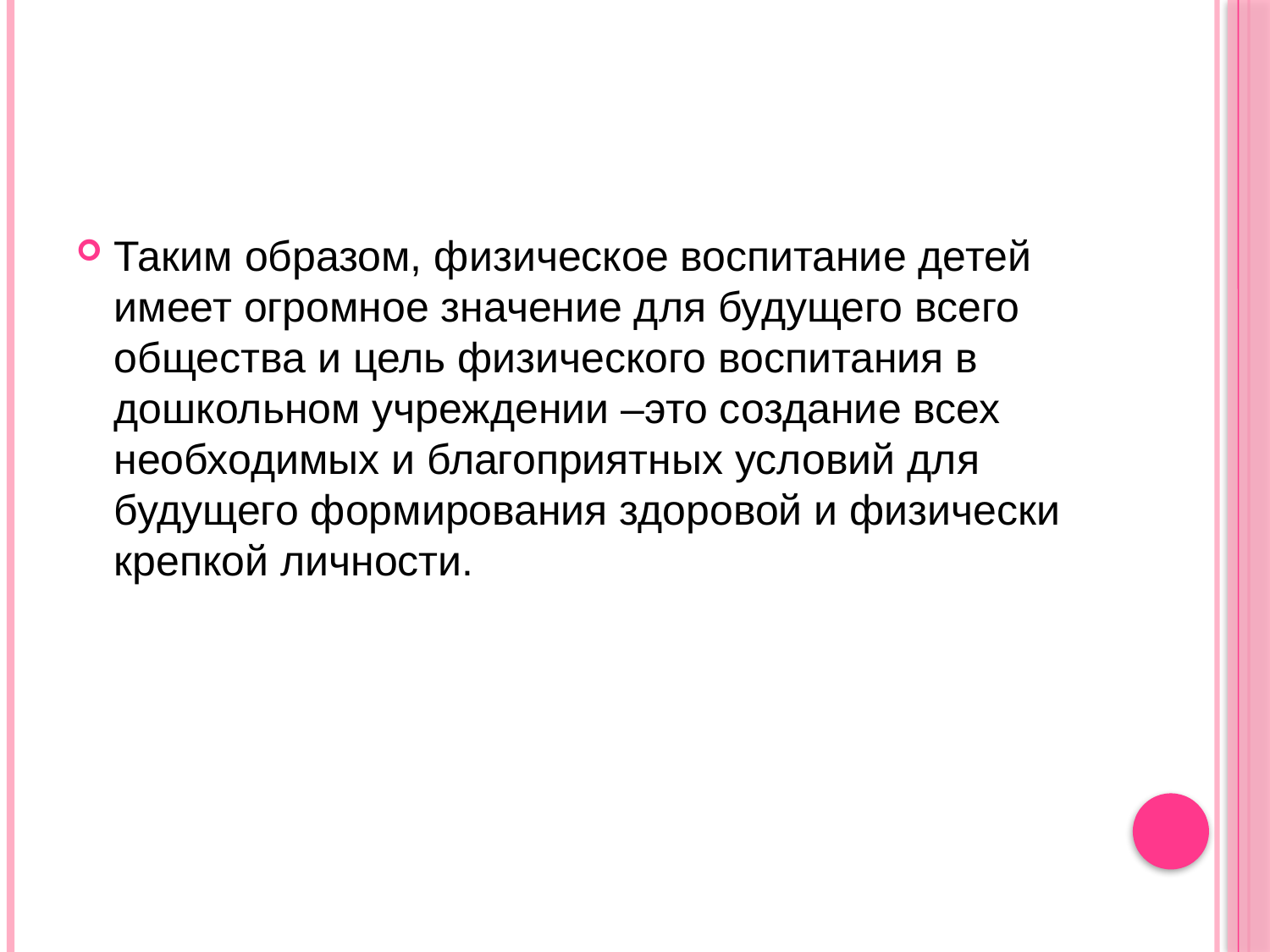

Таким образом, физическое воспитание детей имеет огромное значение для будущего всего общества и цель физического воспитания в дошкольном учреждении –это создание всех необходимых и благоприятных условий для будущего формирования здоровой и физически крепкой личности.